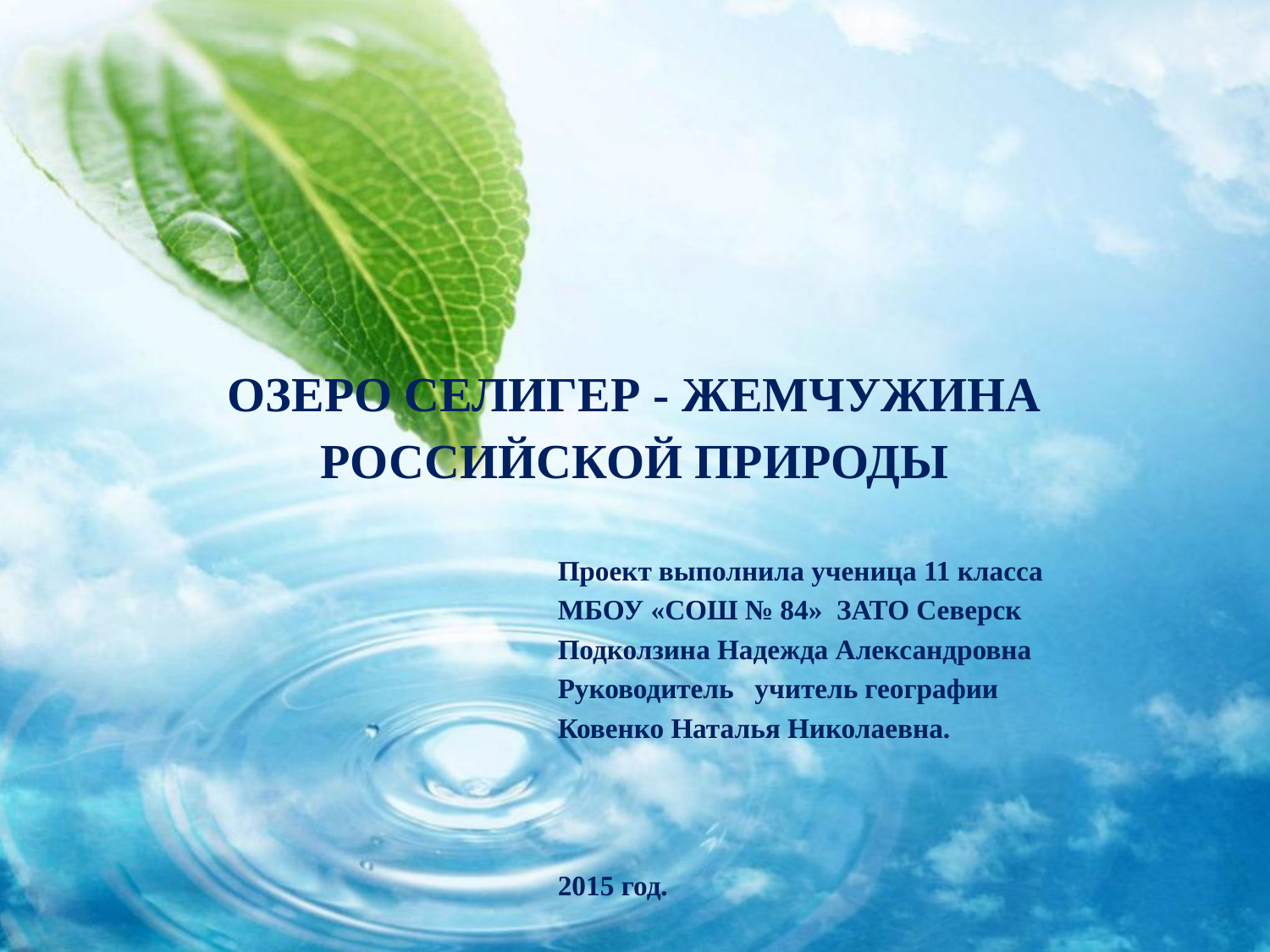

# Озеро Селигер - жемчужина российской природы
Проект выполнила ученица 11 класса
МБОУ «СОШ № 84»  ЗАТО Северск
Подколзина Надежда Александровна
Руководитель   учитель географии
Ковенко Наталья Николаевна.

2015 год.